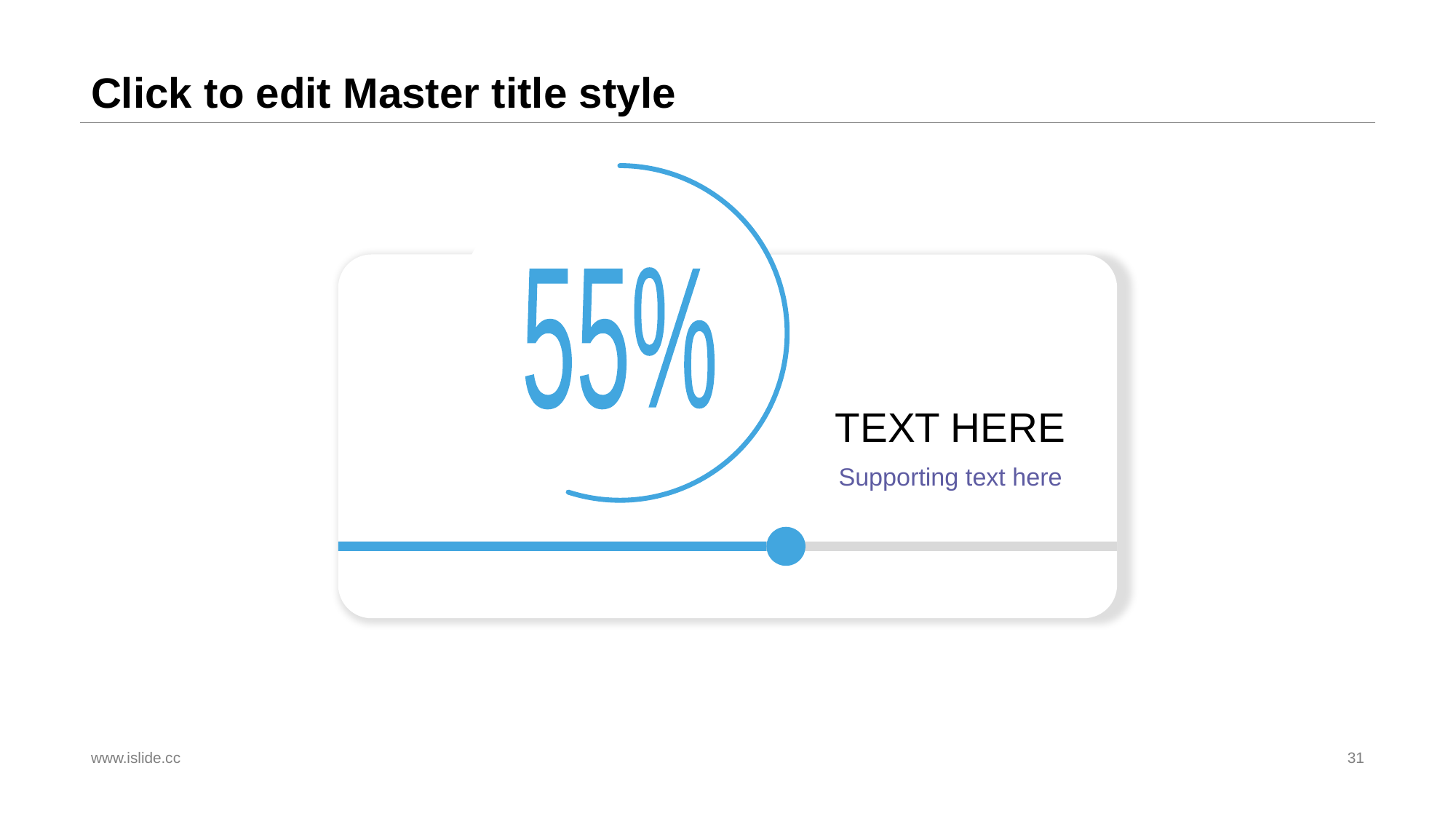

# Click to edit Master title style

55%
TEXT HERE
Supporting text here

www.islide.cc
31